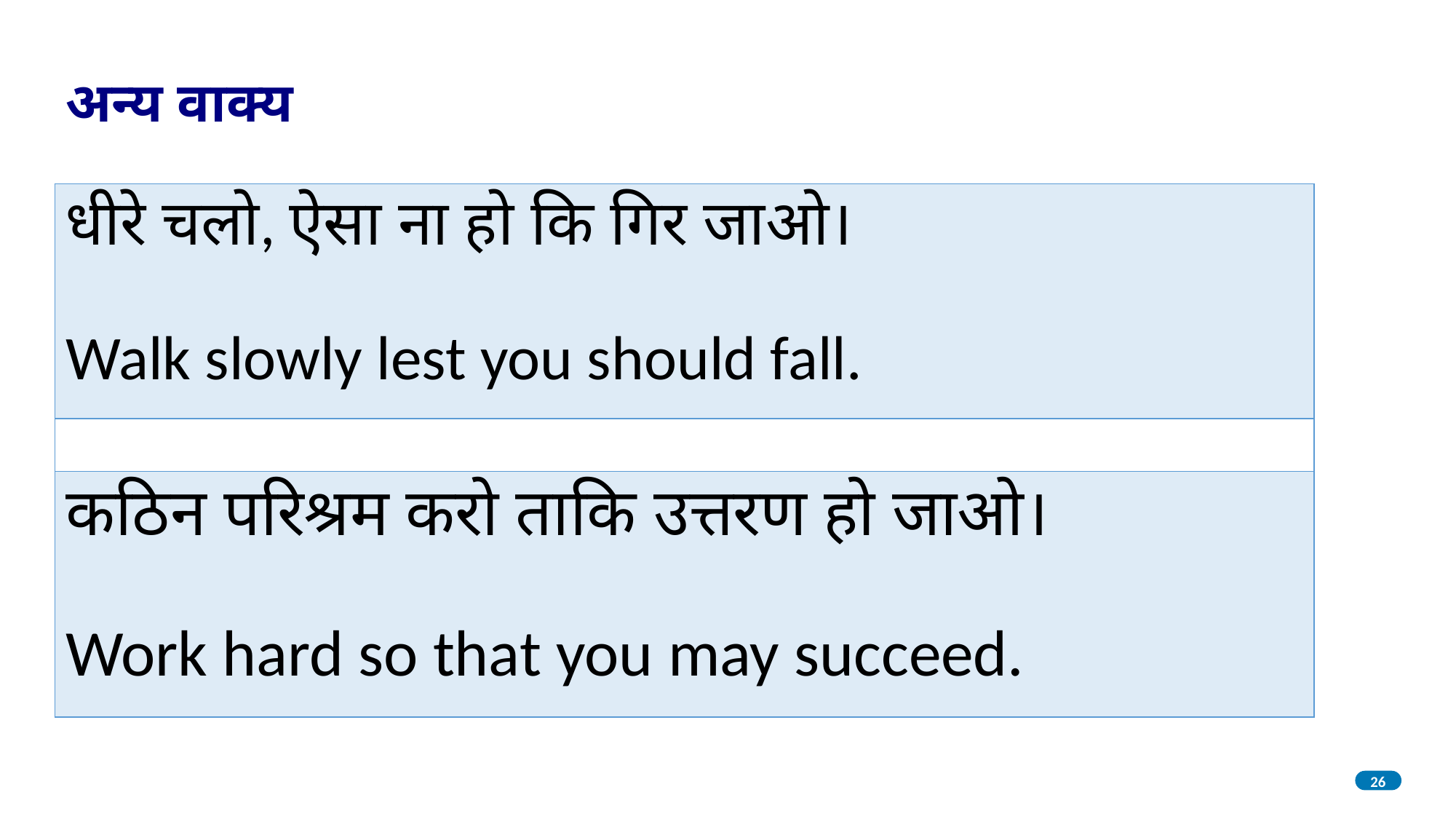

अन्य वाक्य
| धीरे चलो, ऐसा ना हो कि गिर जाओ। Walk slowly lest you should fall. |
| --- |
|  |
| कठिन परिश्रम करो ताकि उत्तरण हो जाओ। Work hard so that you may succeed. |
26